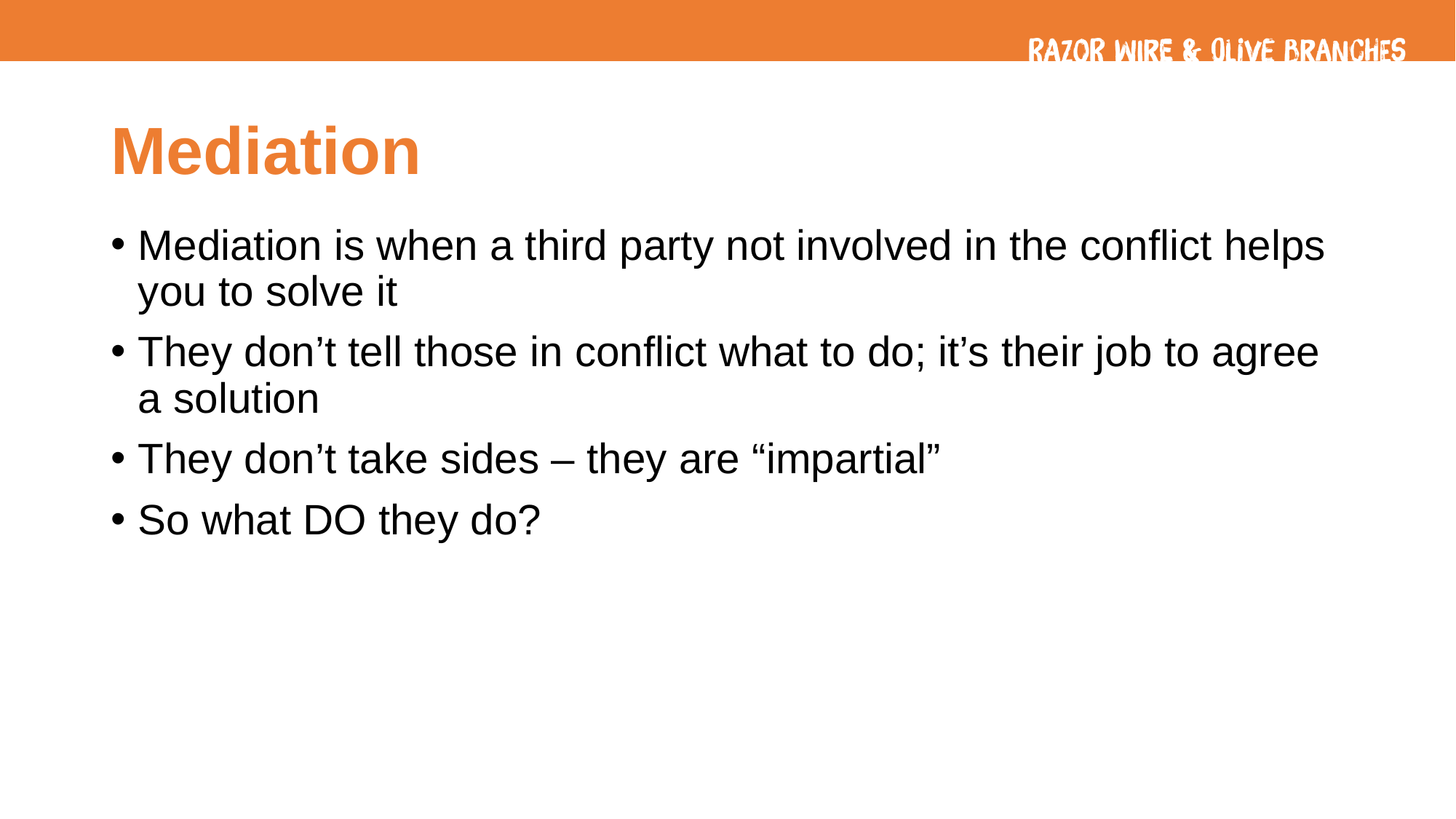

# Mediation
Mediation is when a third party not involved in the conflict helps you to solve it
They don’t tell those in conflict what to do; it’s their job to agree a solution
They don’t take sides – they are “impartial”
So what DO they do?